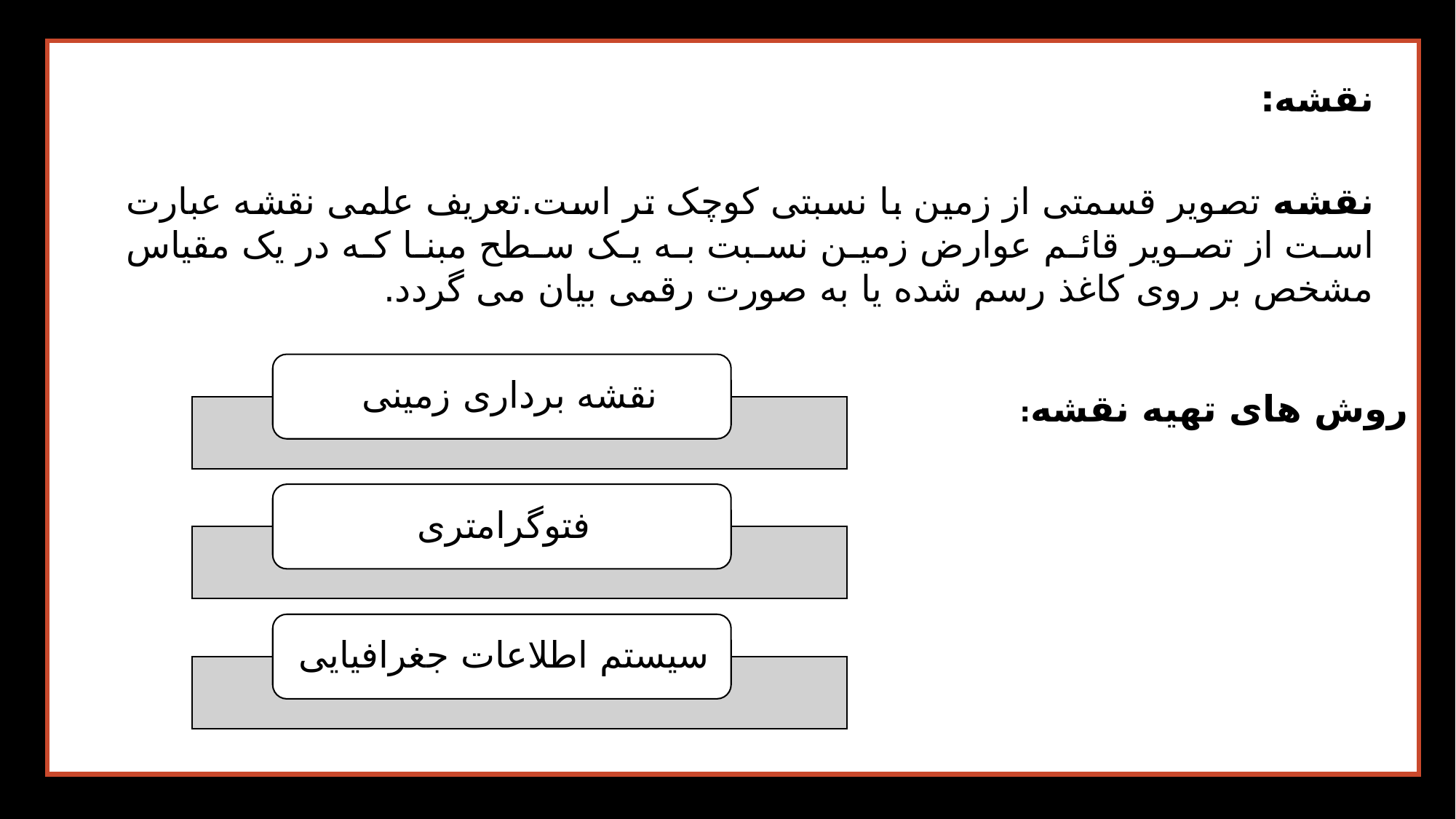

روش های تهیه نقشه:
نقشه:
نقشه تصویر قسمتی از زمین با نسبتی کوچک تر است.تعریف علمی نقشه عبارت است از تصویر قائم عوارض زمین نسبت به یک سطح مبنا که در یک مقیاس مشخص بر روی کاغذ رسم شده یا به صورت رقمی بیان می گردد.
نقشه برداری زمینی
فتوگرامتری
سیستم اطلاعات جغرافیایی